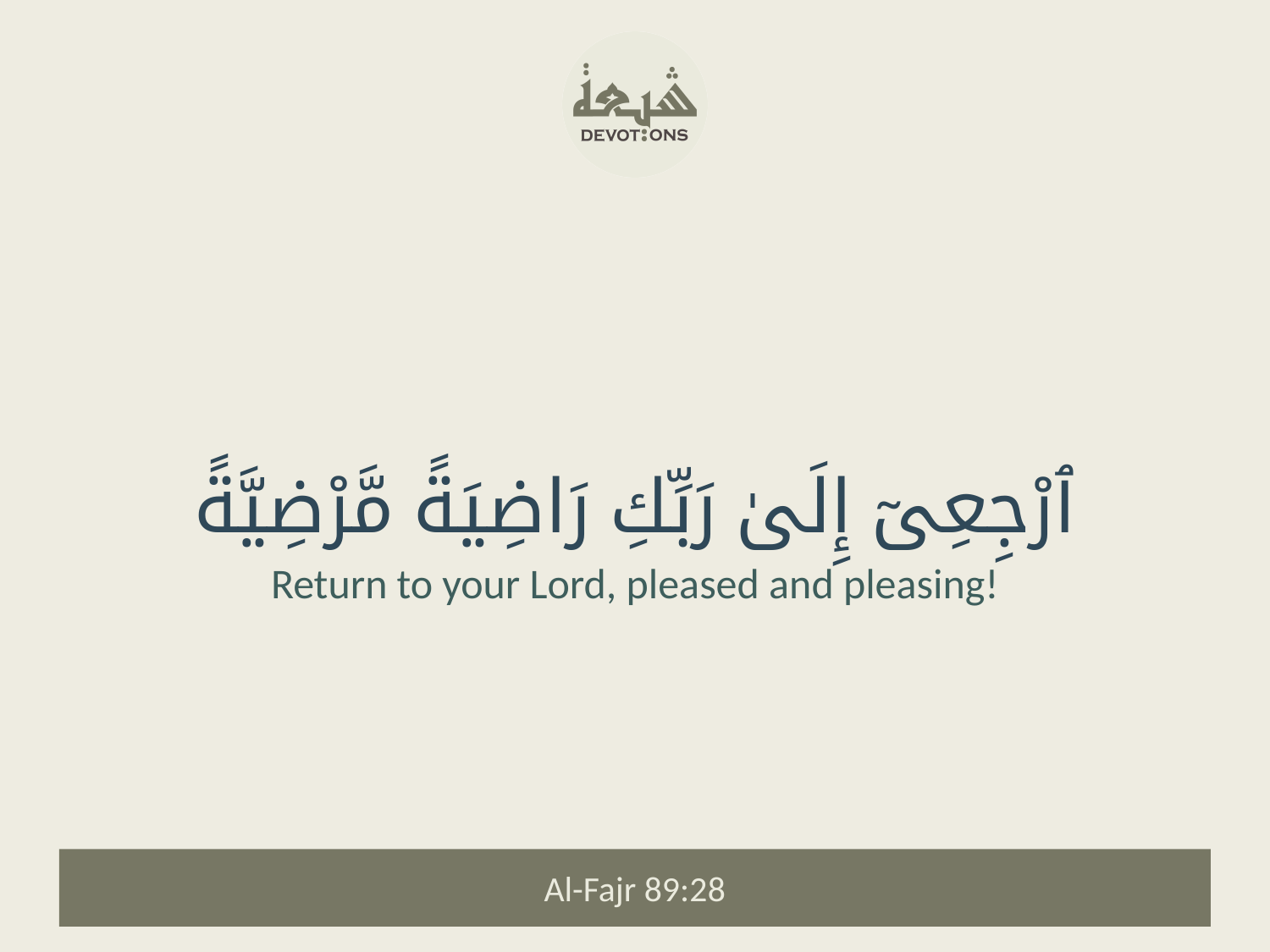

ٱرْجِعِىٓ إِلَىٰ رَبِّكِ رَاضِيَةً مَّرْضِيَّةً
Return to your Lord, pleased and pleasing!
Al-Fajr 89:28